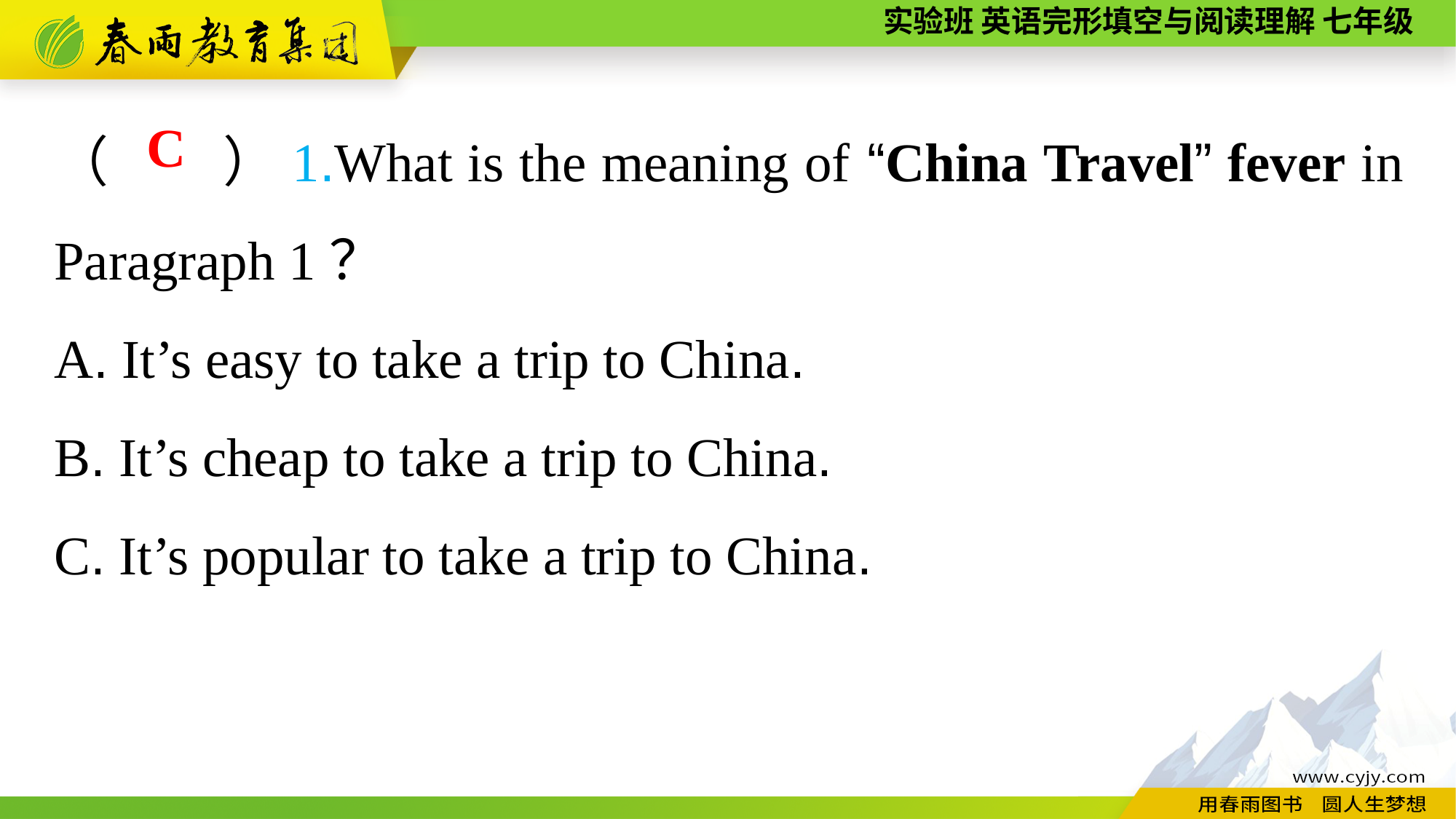

（　　）1.What is the meaning of “China Travel” fever in Paragraph 1？
A. It’s easy to take a trip to China.
B. It’s cheap to take a trip to China.
C. It’s popular to take a trip to China.
C